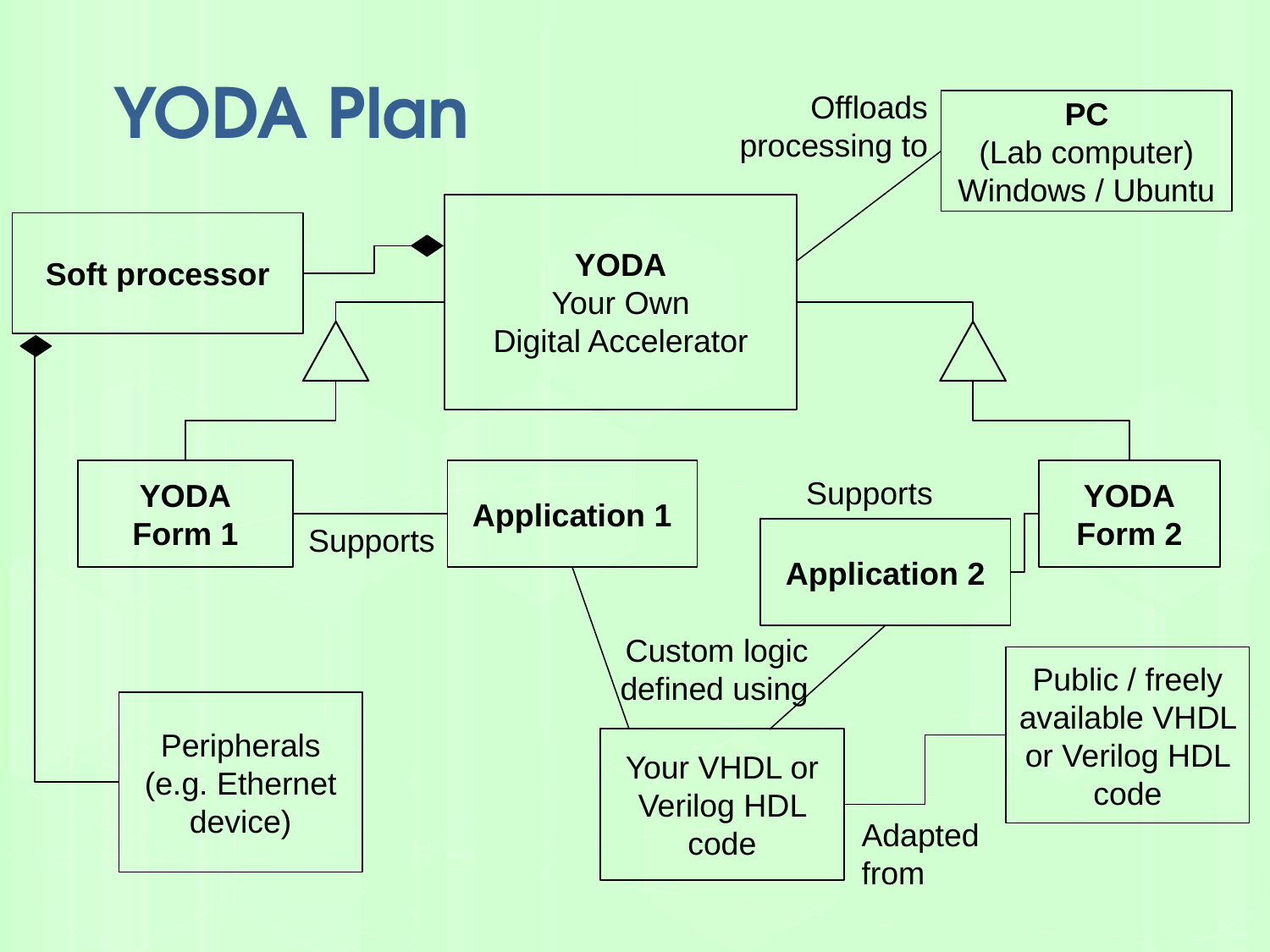

# YODA Plan
Offloads
processing to
PC
(Lab computer)
Windows / Ubuntu
YODA
Your Own
Digital Accelerator
Soft processor

YODA
Form 1
Application 1
YODA
Form 2
Supports
Supports
Application 2
Custom logic defined using
Public / freely available VHDL or Verilog HDL code
Peripherals
(e.g. Ethernet device)
Your VHDL or Verilog HDL code
Adapted
from